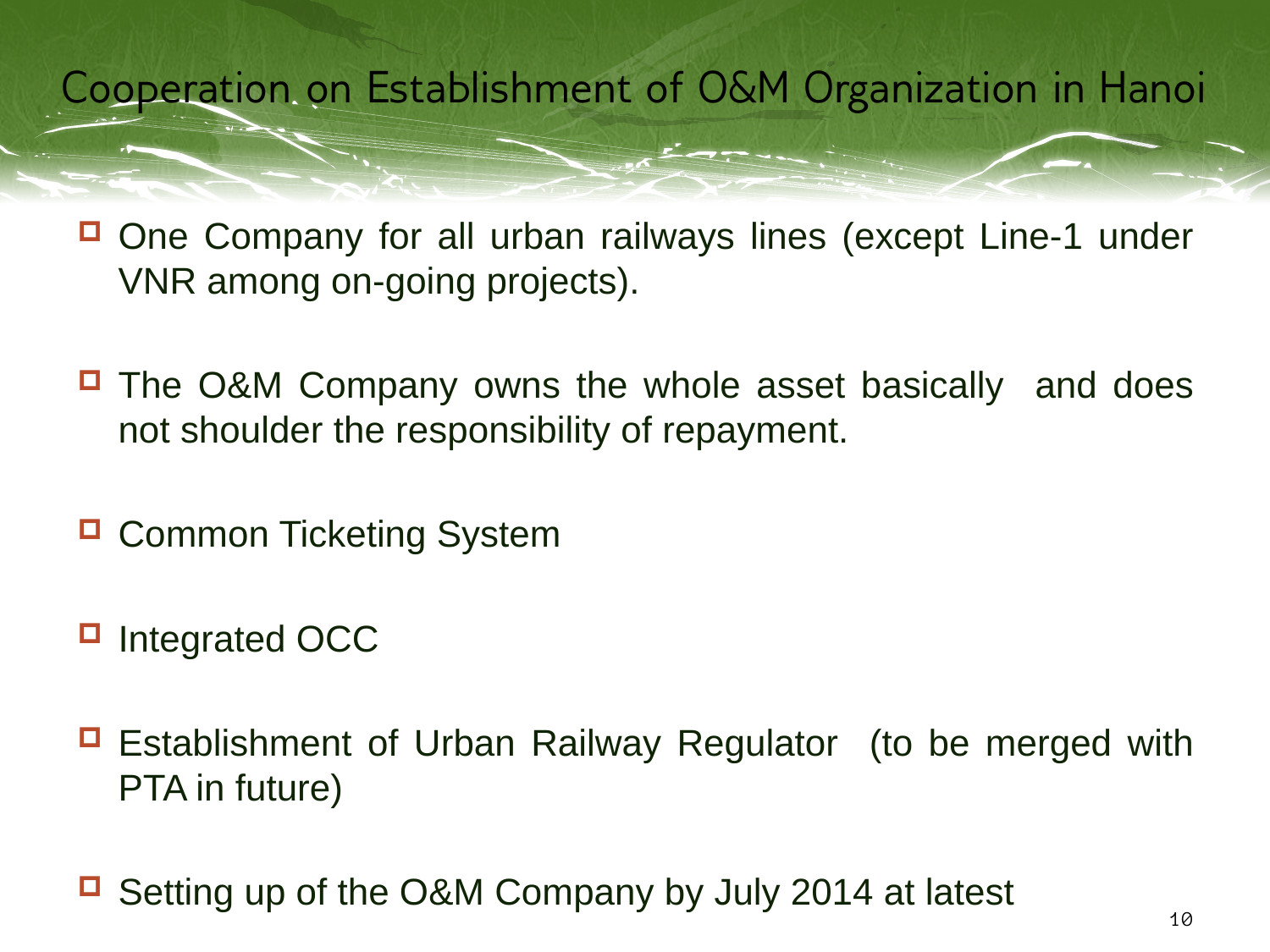

# Cooperation on Establishment of O&M Organization in Hanoi
One Company for all urban railways lines (except Line-1 under VNR among on-going projects).

The O&M Company owns the whole asset basically  and does not shoulder the responsibility of repayment.

Common Ticketing System

Integrated OCC

Establishment of Urban Railway Regulator  (to be merged with PTA in future)

Setting up of the O&M Company by July 2014 at latest
10